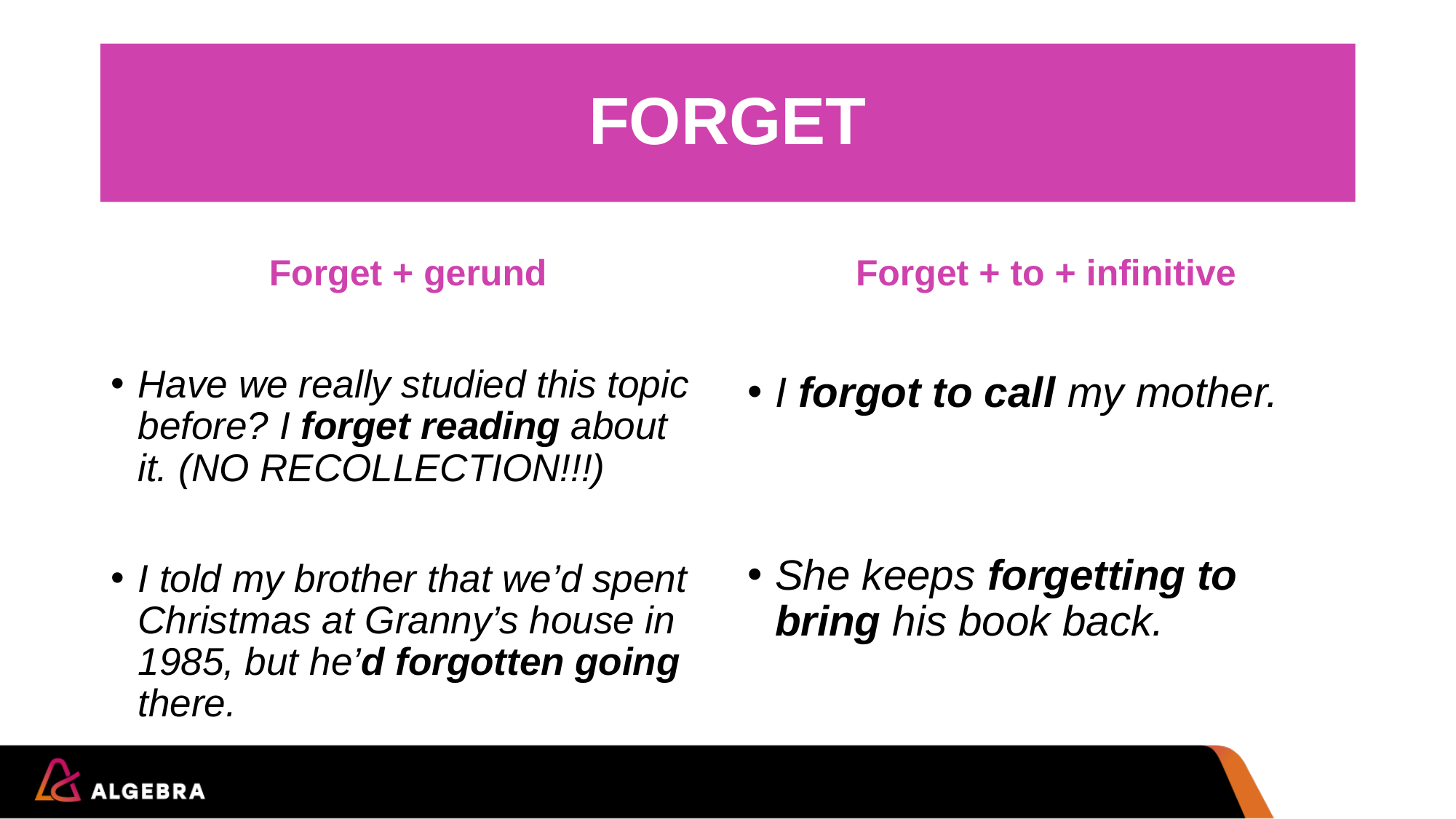

# FORGET
Forget + gerund
Forget + to + infinitive

Have we really studied this topic before? I forget reading about it. (NO RECOLLECTION!!!)

I told my brother that we’d spent Christmas at Granny’s house in 1985, but he’d forgotten going there.

I forgot to call my mother.

She keeps forgetting to bring his book back.